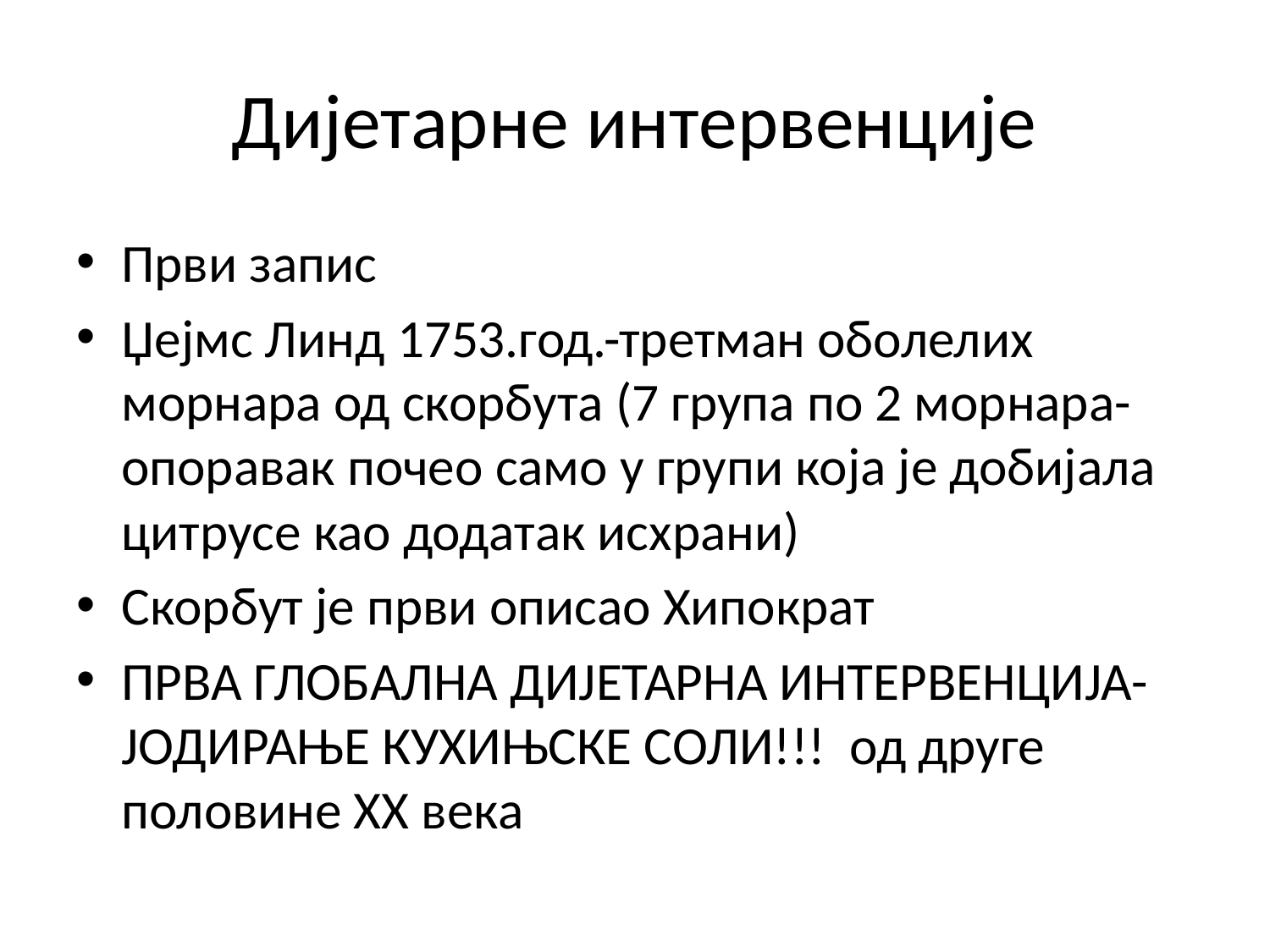

# Дијетарне интервенције
Први запис
Џејмс Линд 1753.год.-третман оболелих морнара од скорбута (7 група по 2 морнара-опоравак почео само у групи која је добијала цитрусе као додатак исхрани)
Скорбут је први описао Хипократ
ПРВА ГЛОБАЛНА ДИЈЕТАРНА ИНТЕРВЕНЦИЈА-ЈОДИРАЊЕ КУХИЊСКЕ СОЛИ!!!  од друге половине ХХ века